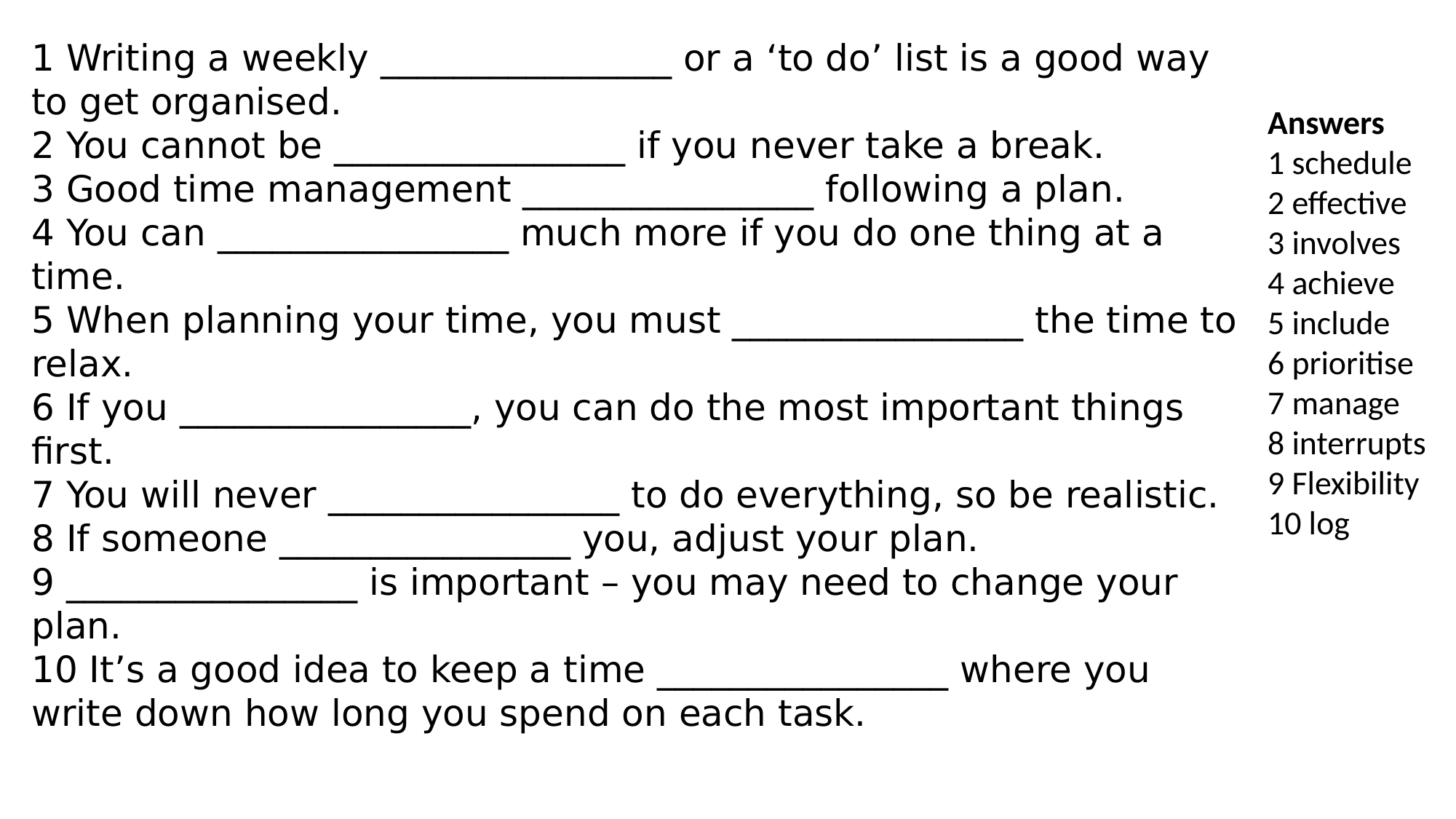

1 Writing a weekly ________________ or a ‘to do’ list is a good way to get organised.
2 You cannot be ________________ if you never take a break.
3 Good time management ________________ following a plan.
4 You can ________________ much more if you do one thing at a time.
5 When planning your time, you must ________________ the time to relax.
6 If you ________________, you can do the most important things first.
7 You will never ________________ to do everything, so be realistic.
8 If someone ________________ you, adjust your plan.
9 ________________ is important – you may need to change your plan.
10 It’s a good idea to keep a time ________________ where you write down how long you spend on each task.
Answers
1 schedule
2 effective
3 involves
4 achieve
5 include
6 prioritise
7 manage
8 interrupts
9 Flexibility
10 log